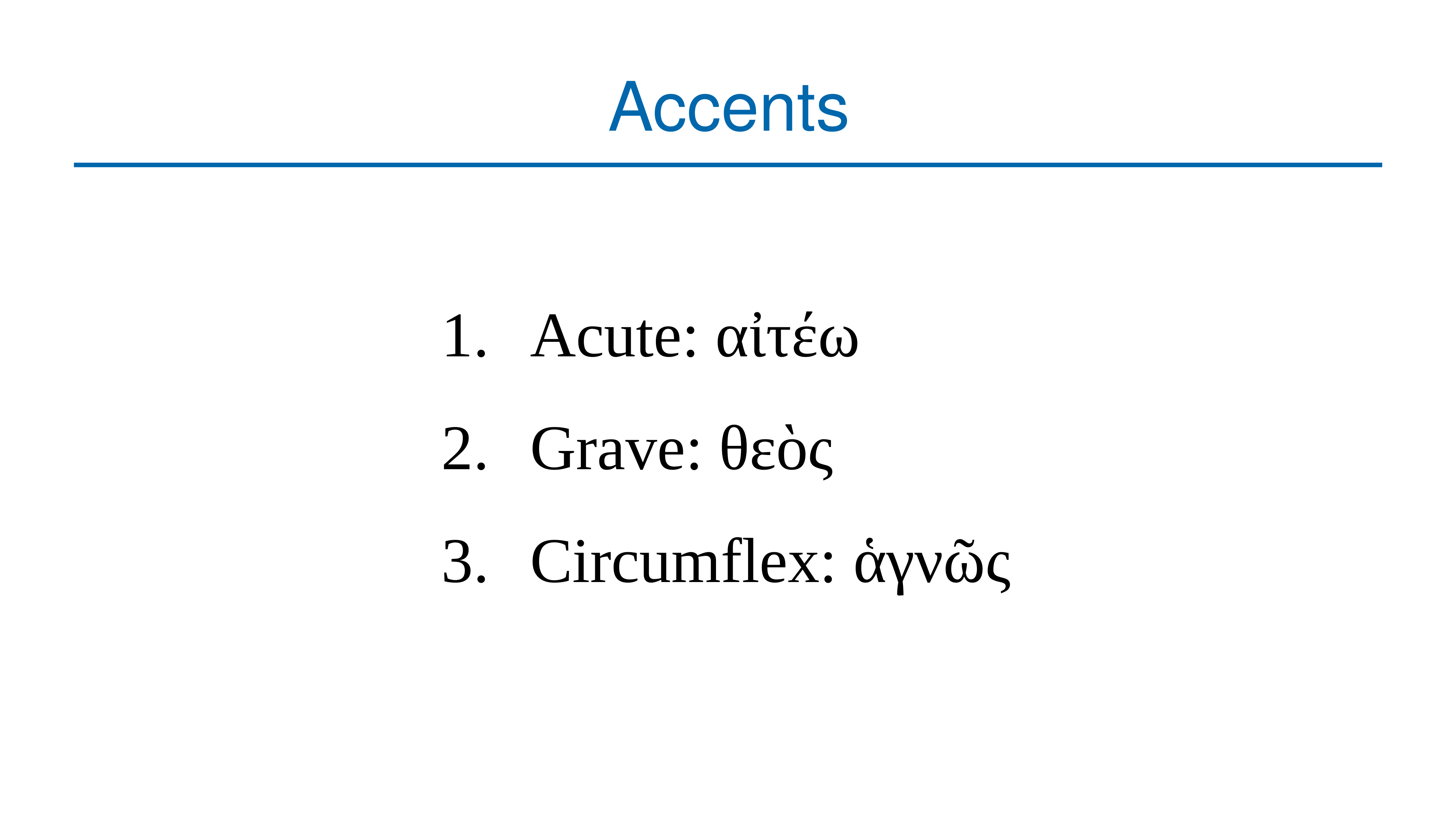

# Accents
Acute: αἰτέω
Grave: θεὸς
Circumflex: ἁγνῶς